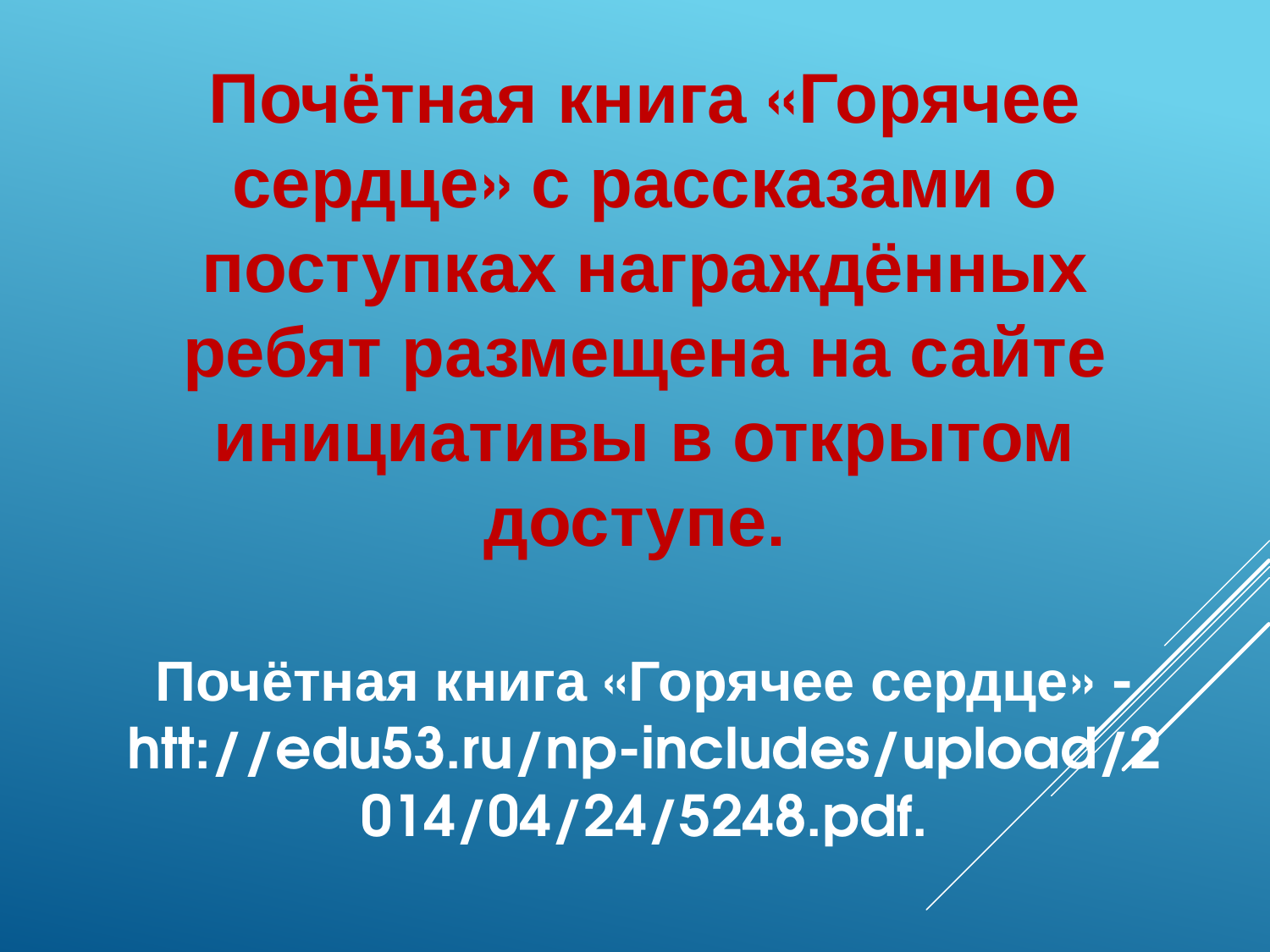

Почётная книга «Горячее сердце» с рассказами о поступках награждённых ребят размещена на сайте инициативы в открытом доступе.

Почётная книга «Горячее сердце» - htt://edu53.ru/np-includes/upload/2014/04/24/5248.pdf.